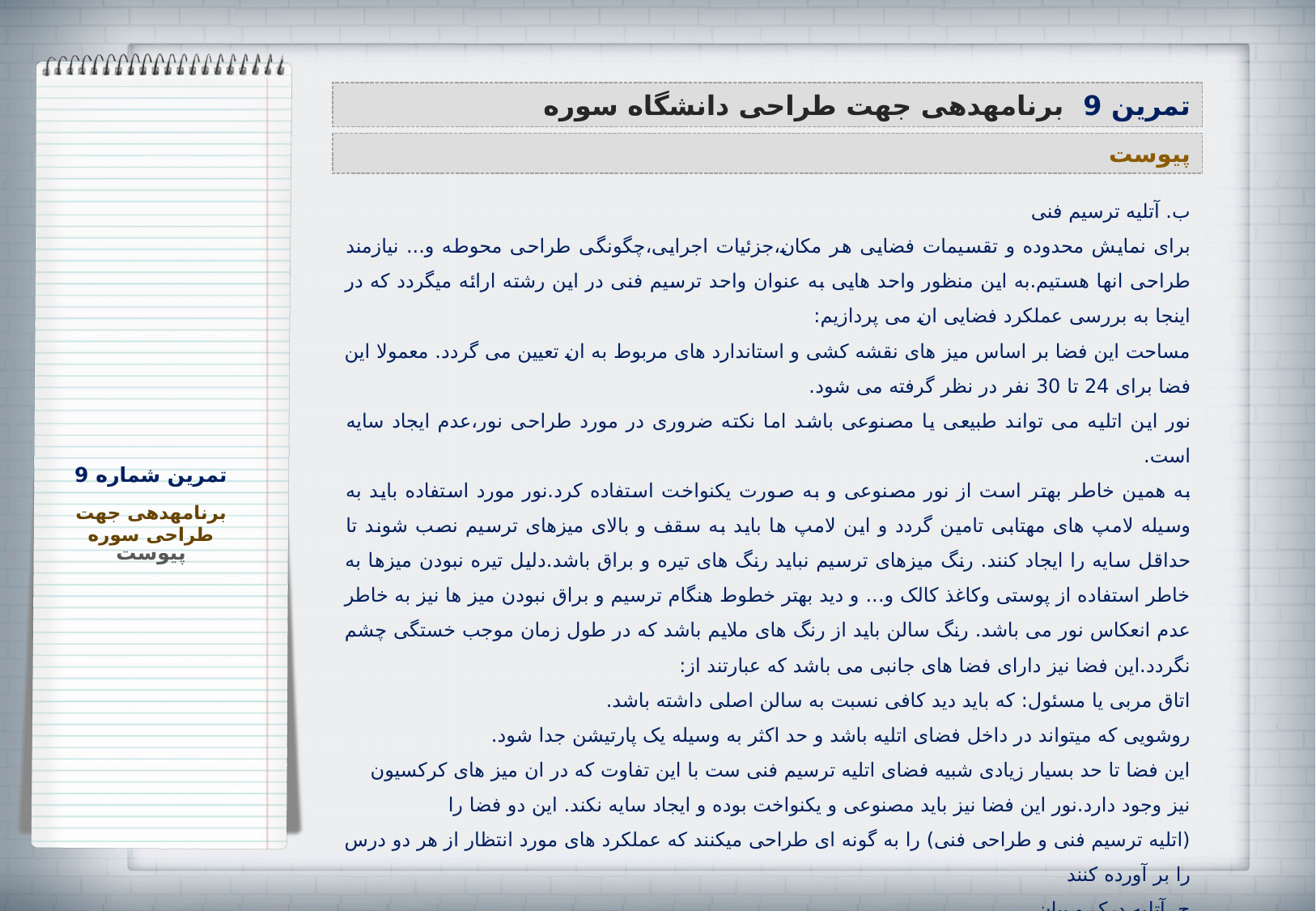

تمرین 9  برنامه‏دهی جهت طراحی دانشگاه سوره
پیوست
ب. آتلیه ترسیم فنی
برای نمایش محدوده و تقسیمات فضایی هر مکان،جزئیات اجرایی،چگونگی طراحی محوطه و... نیازمند طراحی انها هستیم.به این منظور واحد هایی به عنوان واحد ترسیم فنی در این رشته ارائه میگردد که در اینجا به بررسی عملکرد فضایی ان می پردازیم:
مساحت این فضا بر اساس میز های نقشه کشی و استاندارد های مربوط به ان تعیین می گردد. معمولا این فضا برای 24 تا 30 نفر در نظر گرفته می شود.
نور این اتلیه می تواند طبیعی یا مصنوعی باشد اما نکته ضروری در مورد طراحی نور،عدم ایجاد سایه است.
به همین خاطر بهتر است از نور مصنوعی و به صورت یکنواخت استفاده کرد.نور مورد استفاده باید به وسیله لامپ های مهتابی تامین گردد و این لامپ ها باید به سقف و بالای میزهای ترسیم نصب شوند تا حداقل سایه را ایجاد کنند. رنگ میزهای ترسیم نباید رنگ های تیره و براق باشد.دلیل تیره نبودن میزها به خاطر استفاده از پوستی وکاغذ کالک و... و دید بهتر خطوط هنگام ترسیم و براق نبودن میز ها نیز به خاطر عدم انعکاس نور می باشد. رنگ سالن باید از رنگ های ملایم باشد که در طول زمان موجب خستگی چشم نگردد.این فضا نیز دارای فضا های جانبی می باشد که عبارتند از:
اتاق مربی یا مسئول: که باید دید کافی نسبت به سالن اصلی داشته باشد.
روشویی که میتواند در داخل فضای اتلیه باشد و حد اکثر به وسیله یک پارتیشن جدا شود.
این فضا تا حد بسیار زیادی شبیه فضای اتلیه ترسیم فنی ست با این تفاوت که در ان میز های کرکسیون
نیز وجود دارد.نور این فضا نیز باید مصنوعی و یکنواخت بوده و ایجاد سایه نکند. این دو فضا را
(اتلیه ترسیم فنی و طراحی فنی) را به گونه ای طراحی میکنند که عملکرد های مورد انتظار از هر دو درس را بر آورده کنند
ج. آتلیه درک و بیان
این اتلیه نیز از نظر کار کرد و فرم شباهت بسیاری به اتلیه طراحی معماری دارد و در بسیاری ازموارد این دو اتلیه به صورت سیال طراحی شده که قابلیت کاربری برای هر دو عملکرد را دارا باشد.در صورت تفاوت انچه این دو را از یکدیگر متمایز میکند، مبلمان داخلی ان است.
تمرین شماره 9
برنامه‏دهی جهت طراحی سوره
پیوست